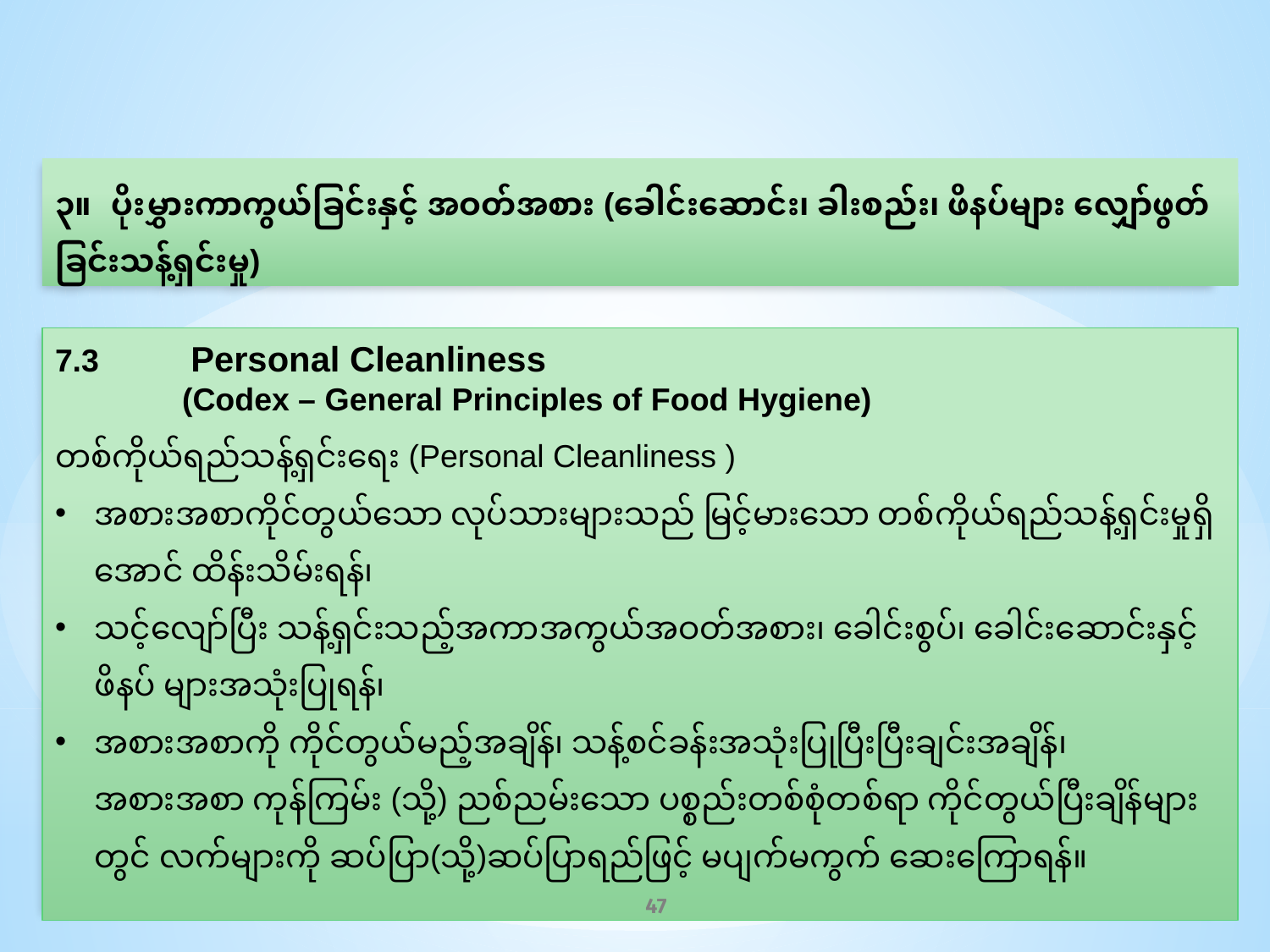

၃။	ပိုးမွှားကာကွယ်ခြင်းနှင့် အဝတ်အစား (ခေါင်းဆောင်း၊ ခါးစည်း၊ ဖိနပ်များ လျှော်ဖွတ်ခြင်းသန့်ရှင်းမှု)
7.3	 Personal Cleanliness
	(Codex – General Principles of Food Hygiene)
တစ်ကိုယ်ရည်သန့်ရှင်းရေး (Personal Cleanliness )
အစားအစာကိုင်တွယ်သော လုပ်သားများသည် မြင့်မားသော တစ်ကိုယ်ရည်သန့်ရှင်းမှုရှိအောင် ထိန်းသိမ်းရန်၊
သင့်လျော်ပြီး သန့်ရှင်းသည့်အကာအကွယ်အဝတ်အစား၊ ခေါင်းစွပ်၊ ခေါင်းဆောင်းနှင့် ဖိနပ် များအသုံးပြုရန်၊
အစားအစာကို ကိုင်တွယ်မည့်အချိန်၊ သန့်စင်ခန်းအသုံးပြုပြီးပြီးချင်းအချိန်၊ အစားအစာ ကုန်ကြမ်း (သို့) ညစ်ညမ်းသော ပစ္စည်းတစ်စုံတစ်ရာ ကိုင်တွယ်ပြီးချိန်များတွင် လက်များကို ဆပ်ပြာ(သို့)ဆပ်ပြာရည်ဖြင့် မပျက်မကွက် ဆေးကြောရန်။

47